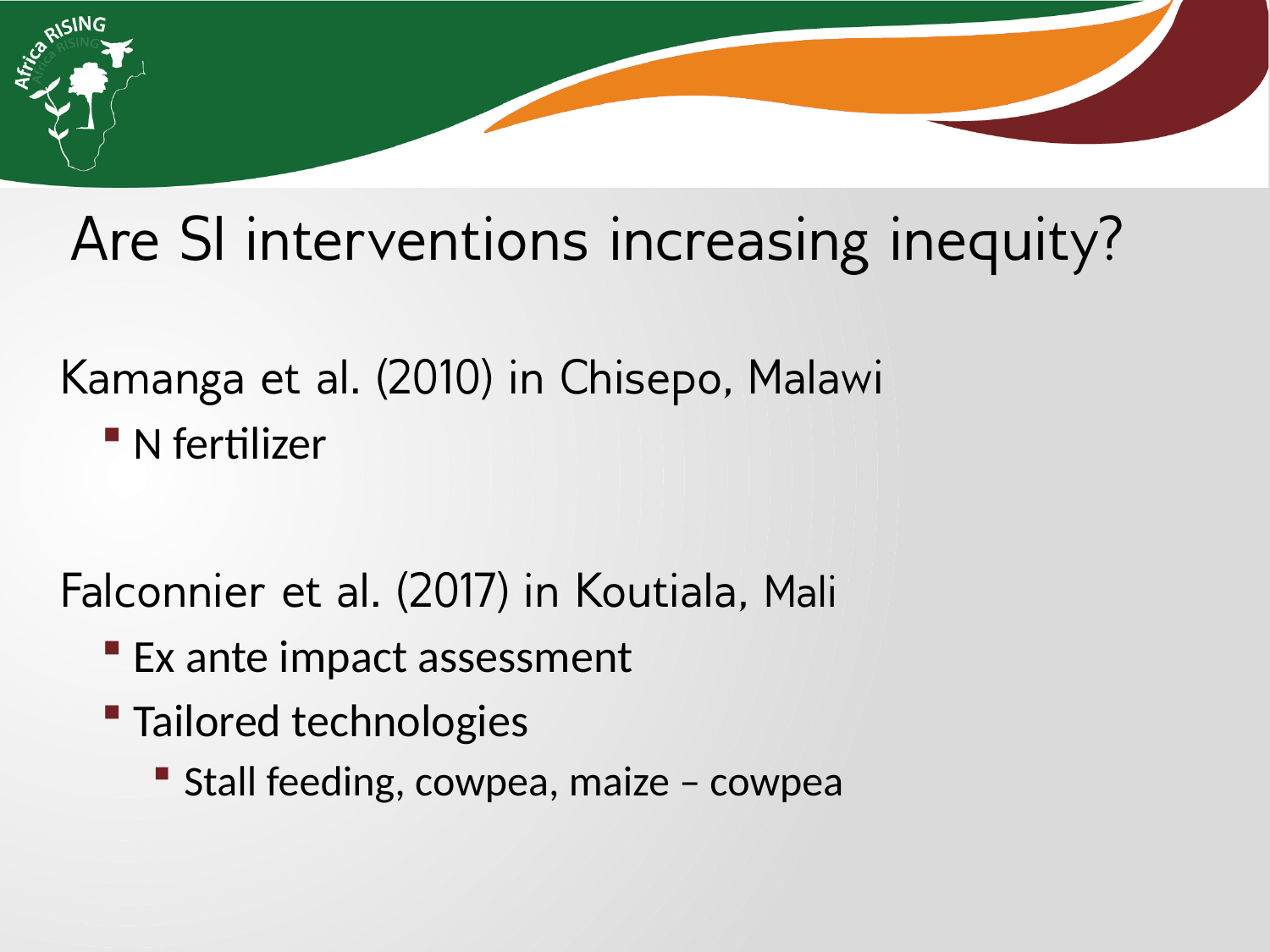

Are SI interventions increasing inequity?
Kamanga et al. (2010) in Chisepo, Malawi
N fertilizer

Falconnier et al. (2017) in Koutiala, Mali
Ex ante impact assessment
Tailored technologies
Stall feeding, cowpea, maize – cowpea